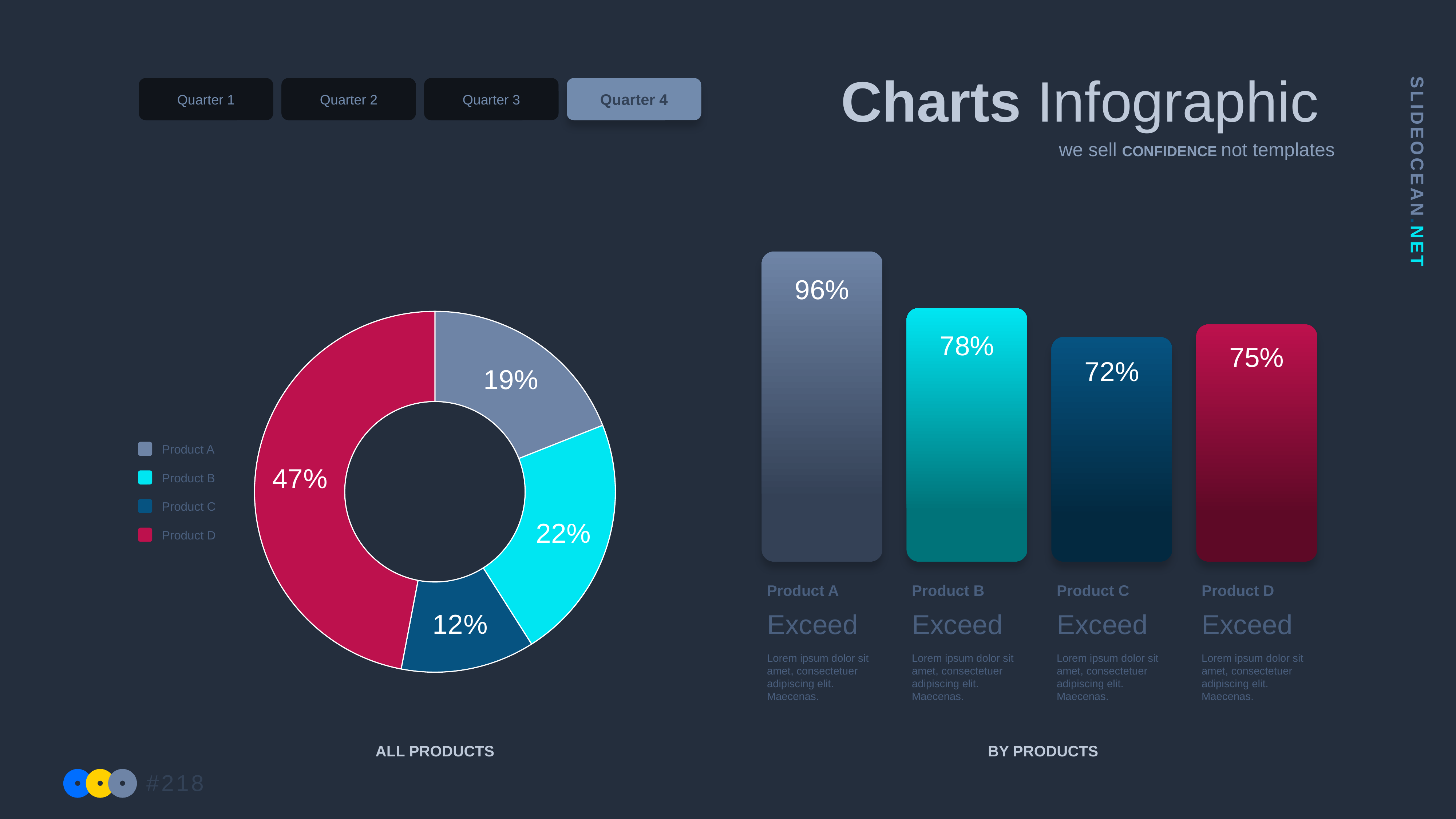

Charts Infographic

Quarter 3
Quarter 1
Quarter 2
Quarter 4
we sell CONFIDENCE not templates

96%

### Chart

| Category | Q3 |
|---|---|
| Product A | 19.0 |
| Product B | 22.0 |
| Product C | 12.0 |
| Product D | 47.0 |

78%

75%
72%
Product A

Product B

Product C

Product D

Product A
Exceed
Lorem ipsum dolor sit amet, consectetuer adipiscing elit. Maecenas.
Product B
Exceed
Lorem ipsum dolor sit amet, consectetuer adipiscing elit. Maecenas.
Product C
Exceed
Lorem ipsum dolor sit amet, consectetuer adipiscing elit. Maecenas.
Product D
Exceed
Lorem ipsum dolor sit amet, consectetuer adipiscing elit. Maecenas.
ALL PRODUCTS
BY PRODUCTS
#218
Product A

Product B

Product C

Product D